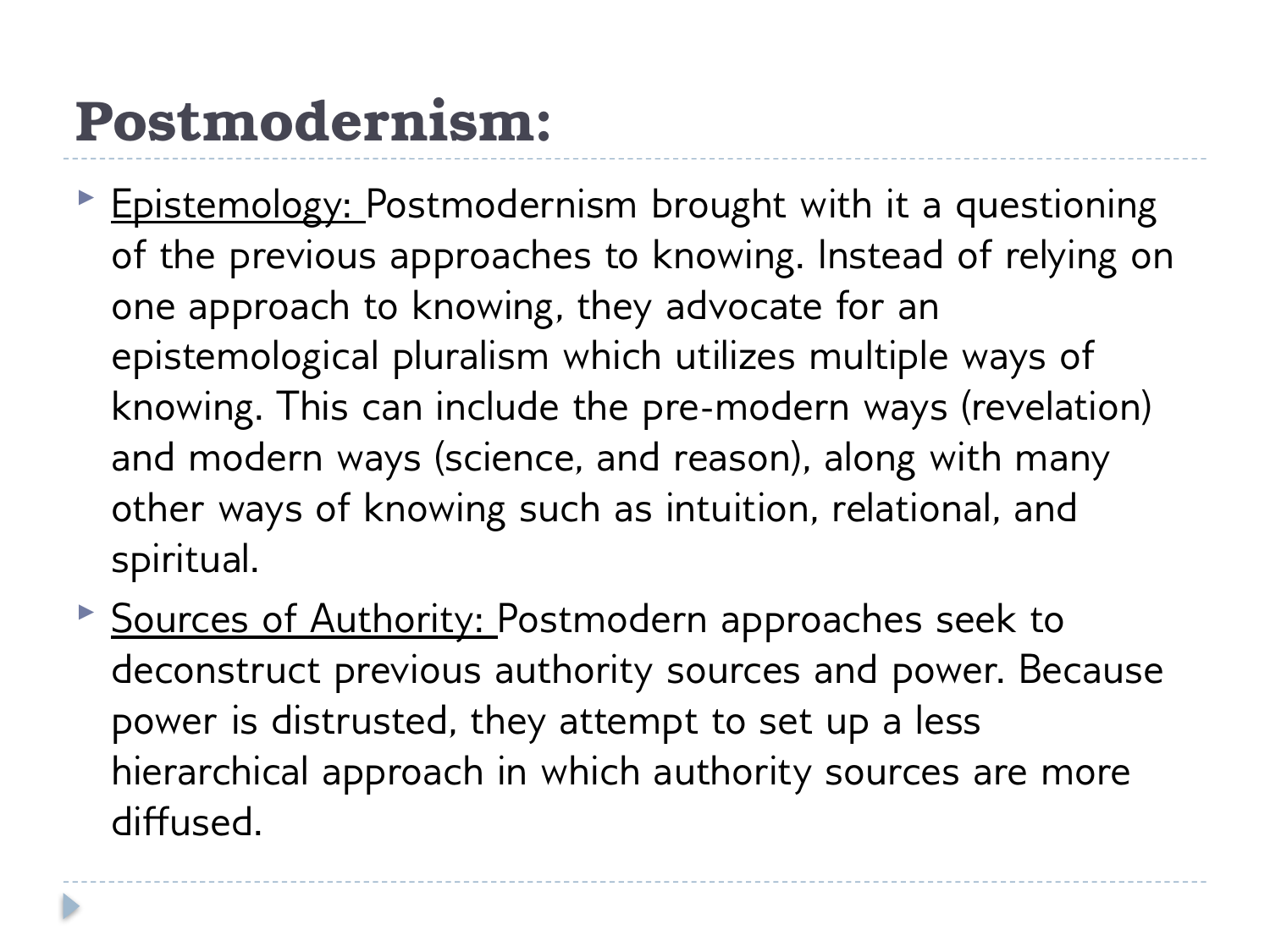

# Postmodernism:
Epistemology: Postmodernism brought with it a questioning of the previous approaches to knowing. Instead of relying on one approach to knowing, they advocate for an epistemological pluralism which utilizes multiple ways of knowing. This can include the pre-modern ways (revelation) and modern ways (science, and reason), along with many other ways of knowing such as intuition, relational, and spiritual.
Sources of Authority: Postmodern approaches seek to deconstruct previous authority sources and power. Because power is distrusted, they attempt to set up a less hierarchical approach in which authority sources are more diffused.